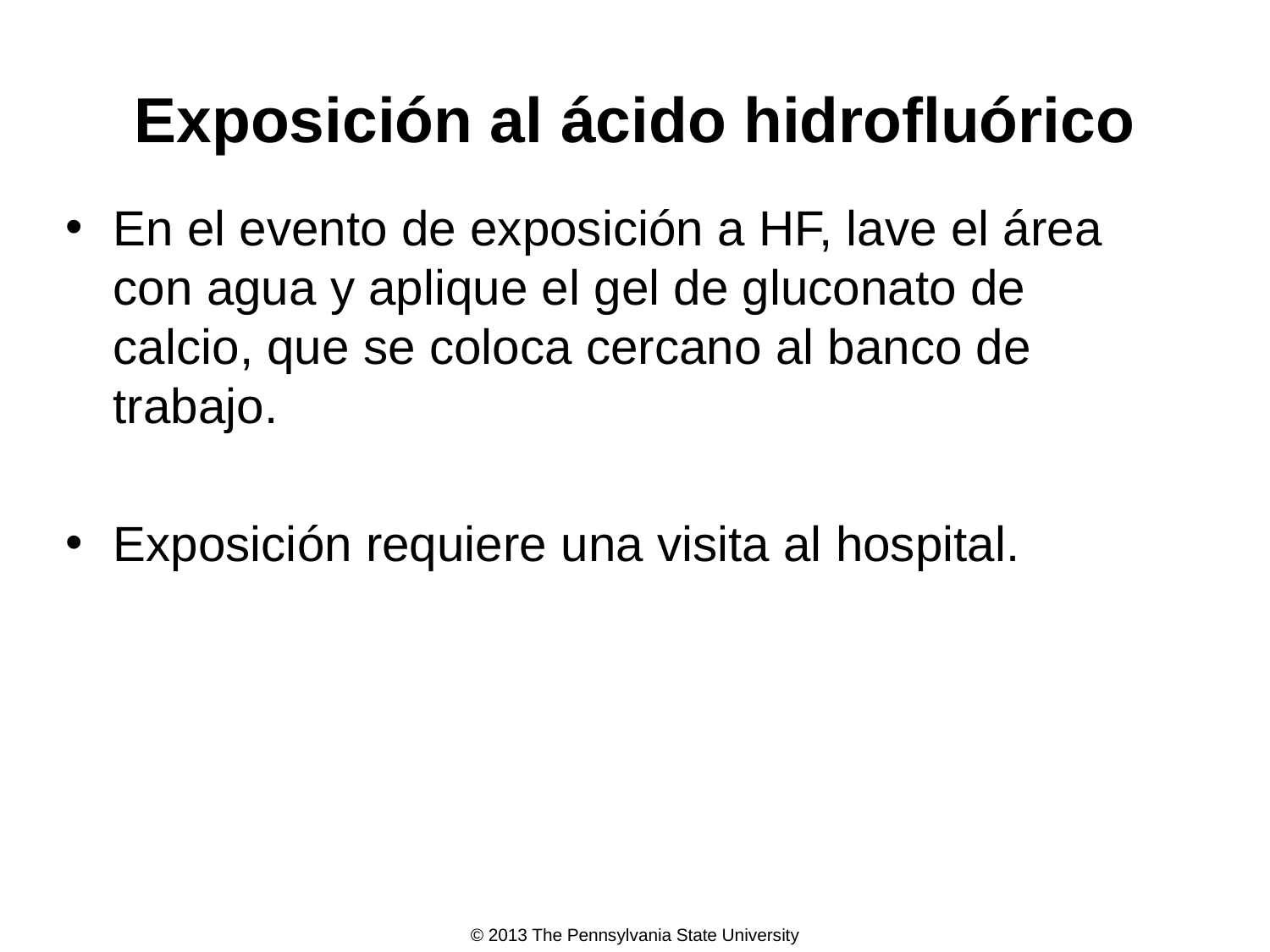

# Exposición al ácido hidrofluórico
En el evento de exposición a HF, lave el área con agua y aplique el gel de gluconato de calcio, que se coloca cercano al banco de trabajo.

Exposición requiere una visita al hospital.